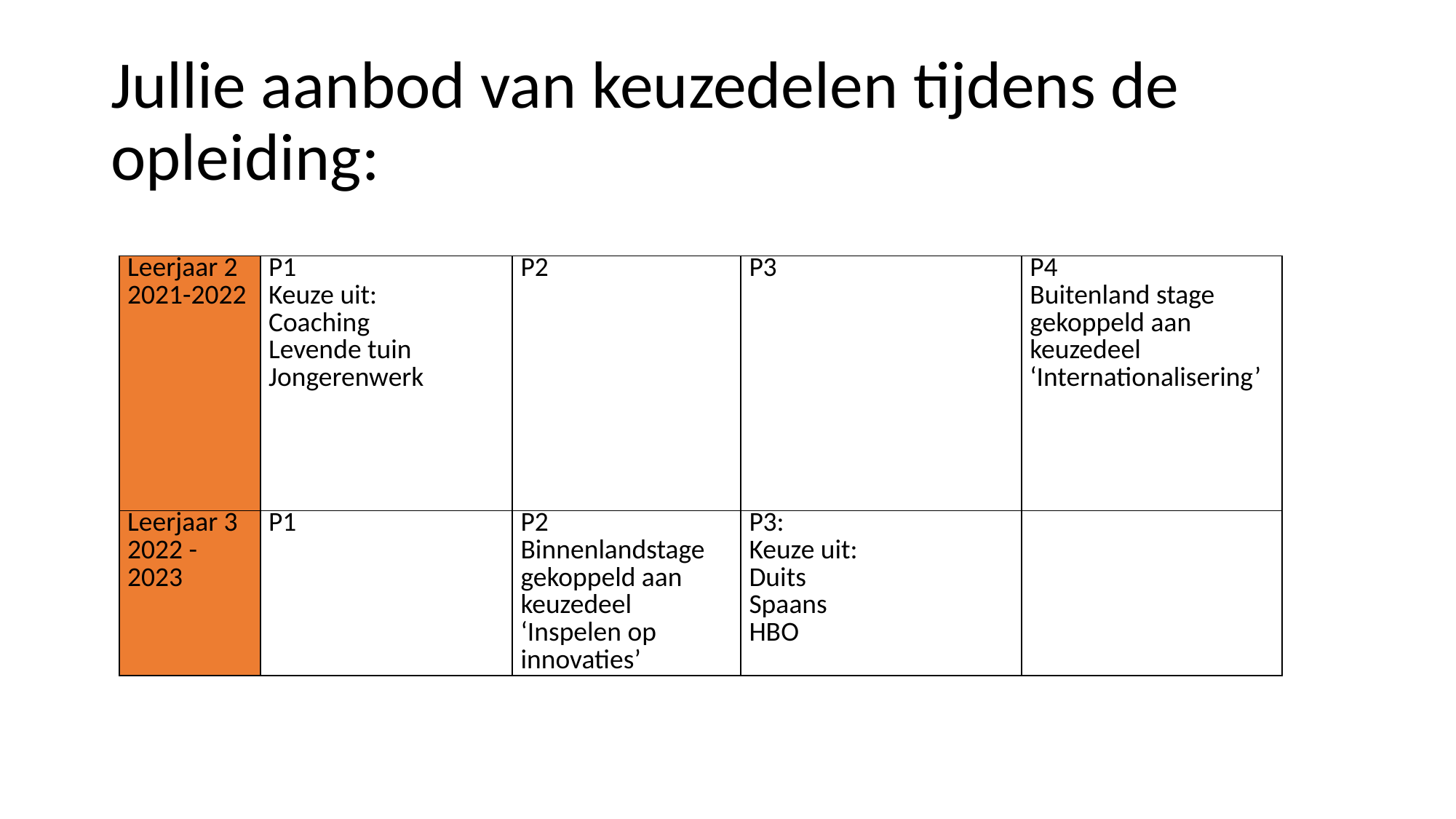

# Jullie aanbod van keuzedelen tijdens de opleiding:
| Leerjaar 2 2021-2022 | P1 Keuze uit: Coaching Levende tuin Jongerenwerk | P2 | P3 | P4 Buitenland stage gekoppeld aan keuzedeel ‘Internationalisering’ |
| --- | --- | --- | --- | --- |
| Leerjaar 3 2022 - 2023 | P1 | P2 Binnenlandstage gekoppeld aan keuzedeel ‘Inspelen op innovaties’ | P3: Keuze uit: Duits Spaans HBO |  |